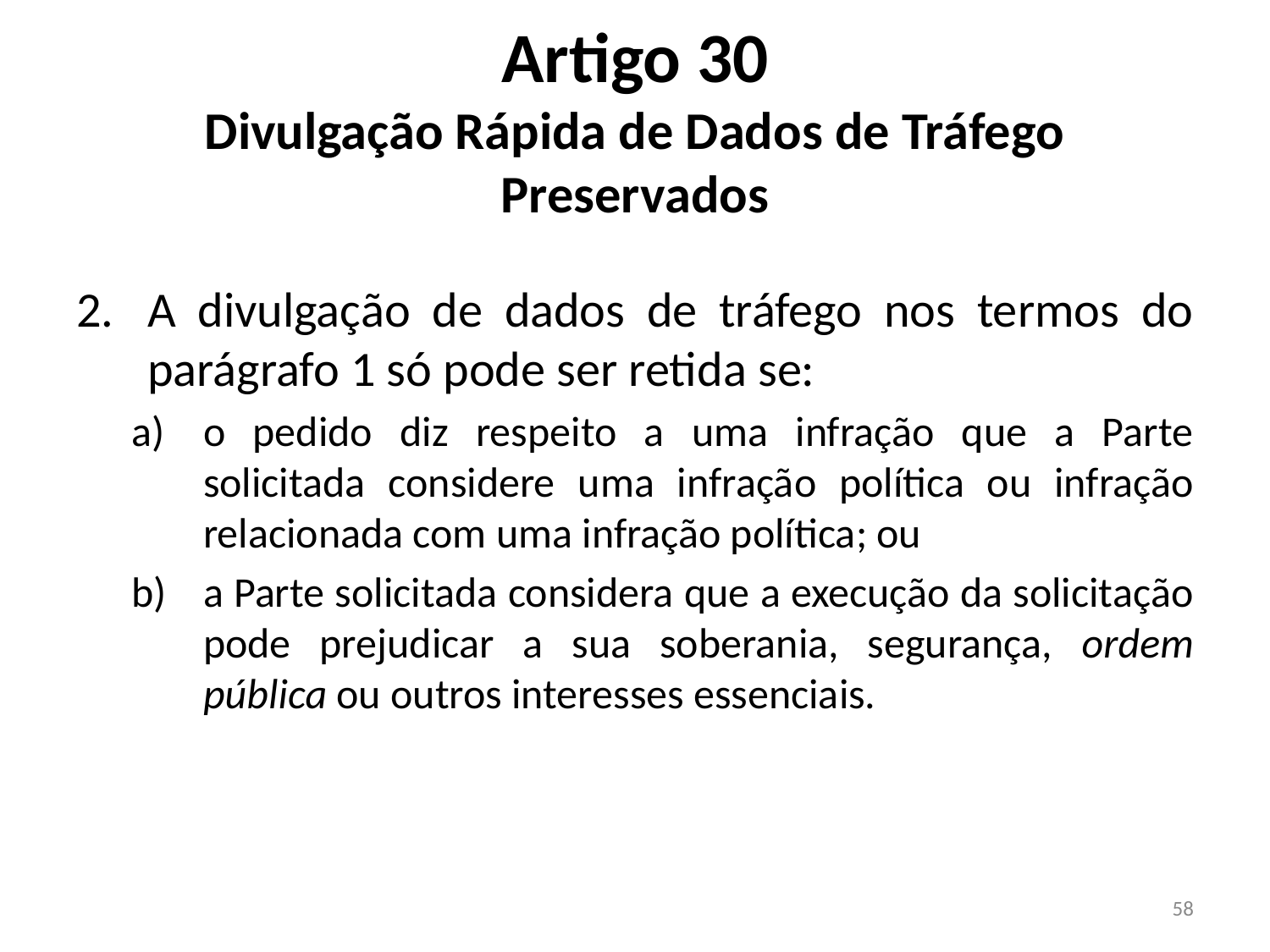

# Artigo 30 Divulgação Rápida de Dados de Tráfego Preservados
A divulgação de dados de tráfego nos termos do parágrafo 1 só pode ser retida se:
o pedido diz respeito a uma infração que a Parte solicitada considere uma infração política ou infração relacionada com uma infração política; ou
a Parte solicitada considera que a execução da solicitação pode prejudicar a sua soberania, segurança, ordem pública ou outros interesses essenciais.

58